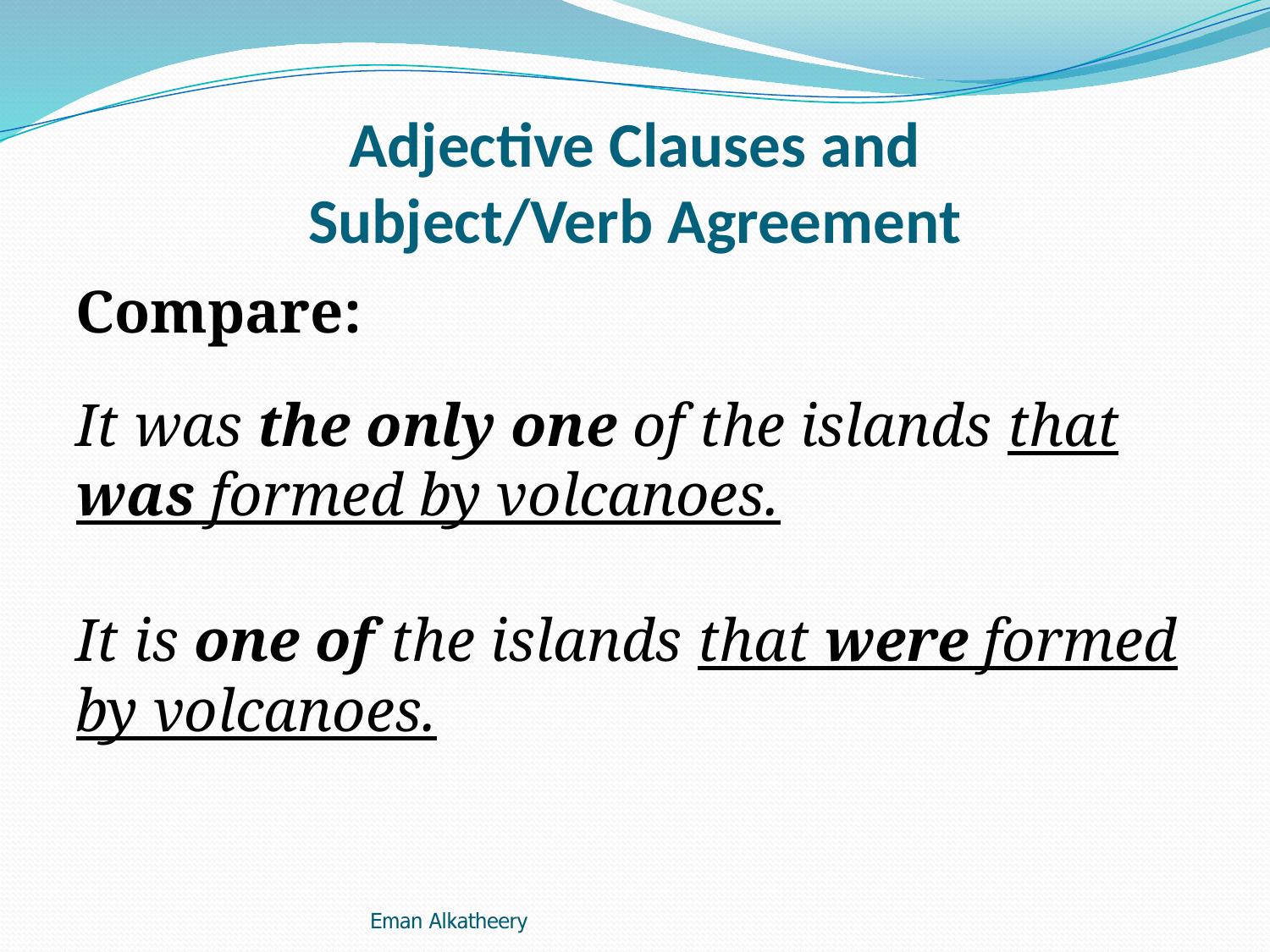

# Adjective Clauses and Subject/Verb Agreement
Compare:

It was the only one of the islands that was formed by volcanoes.

It is one of the islands that were formed by volcanoes.

Eman Alkatheery